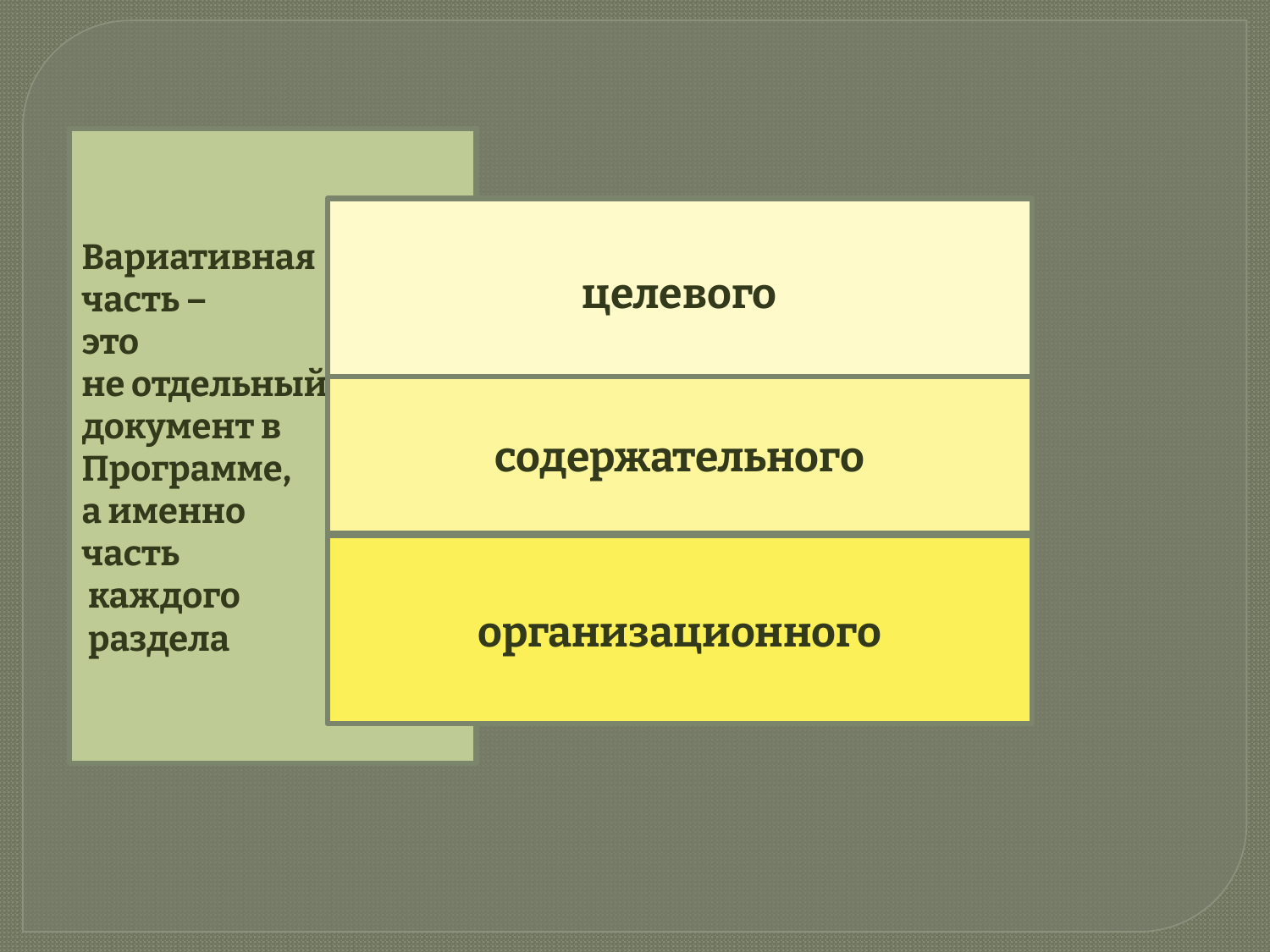

Вариативная
часть –
это
не отдельный документ в Программе,
а именно
часть
 каждого
 раздела
целевого
содержательного
организационного